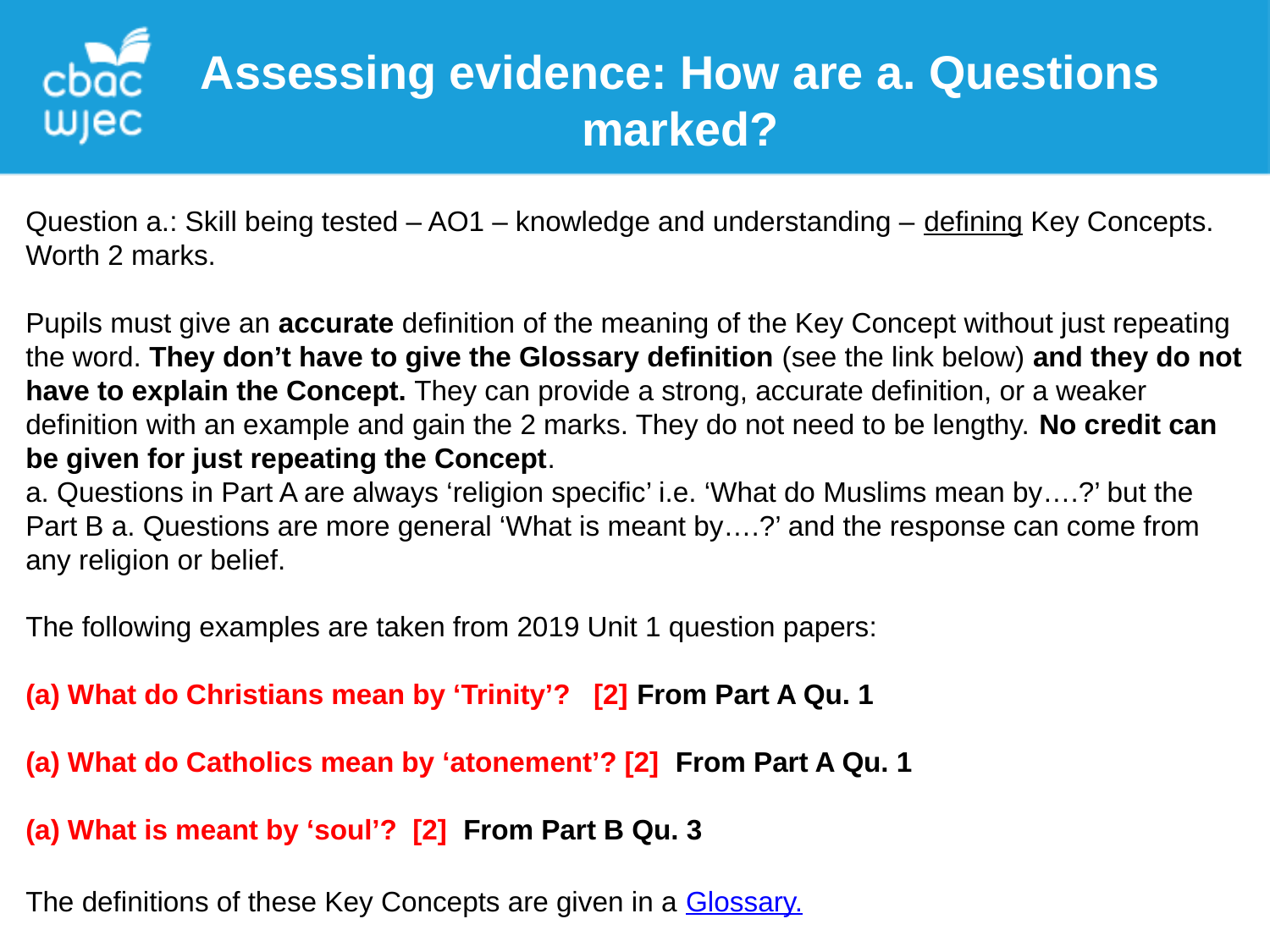

Assessing evidence: How are a. Questions marked?
Question a.: Skill being tested – AO1 – knowledge and understanding – defining Key Concepts. Worth 2 marks.

Pupils must give an accurate definition of the meaning of the Key Concept without just repeating the word. They don’t have to give the Glossary definition (see the link below) and they do not have to explain the Concept. They can provide a strong, accurate definition, or a weaker definition with an example and gain the 2 marks. They do not need to be lengthy. No credit can be given for just repeating the Concept.
a. Questions in Part A are always ‘religion specific’ i.e. ‘What do Muslims mean by….?’ but the Part B a. Questions are more general ‘What is meant by….?’ and the response can come from any religion or belief.

The following examples are taken from 2019 Unit 1 question papers:

(a) What do Christians mean by ‘Trinity’?   [2] From Part A Qu. 1

(a) What do Catholics mean by ‘atonement’? [2]  From Part A Qu. 1

(a) What is meant by ‘soul’?  [2]  From Part B Qu. 3

The definitions of these Key Concepts are given in a Glossary.